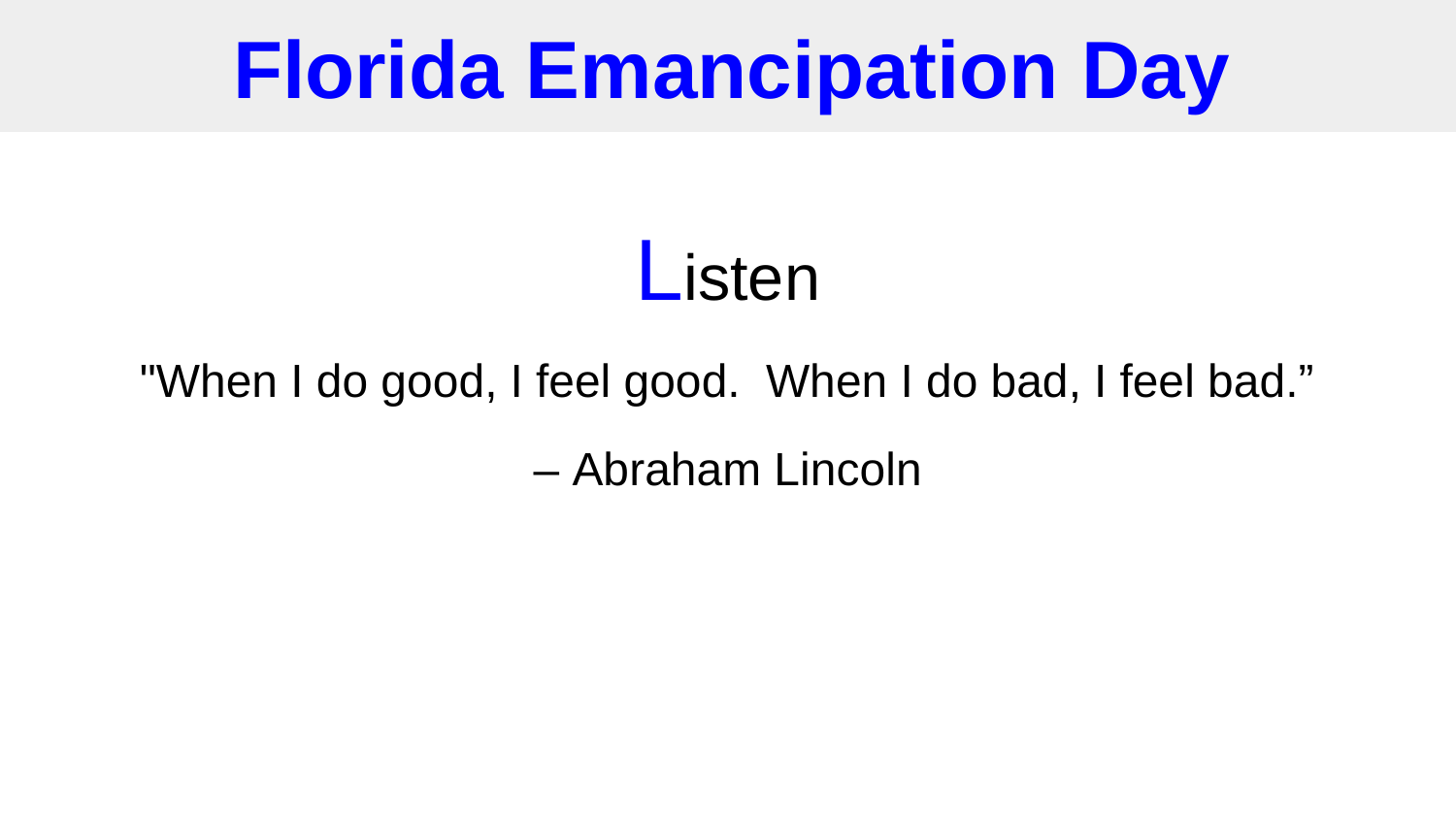

# Florida Emancipation Day
Listen
"When I do good, I feel good.  When I do bad, I feel bad.”
– Abraham Lincoln